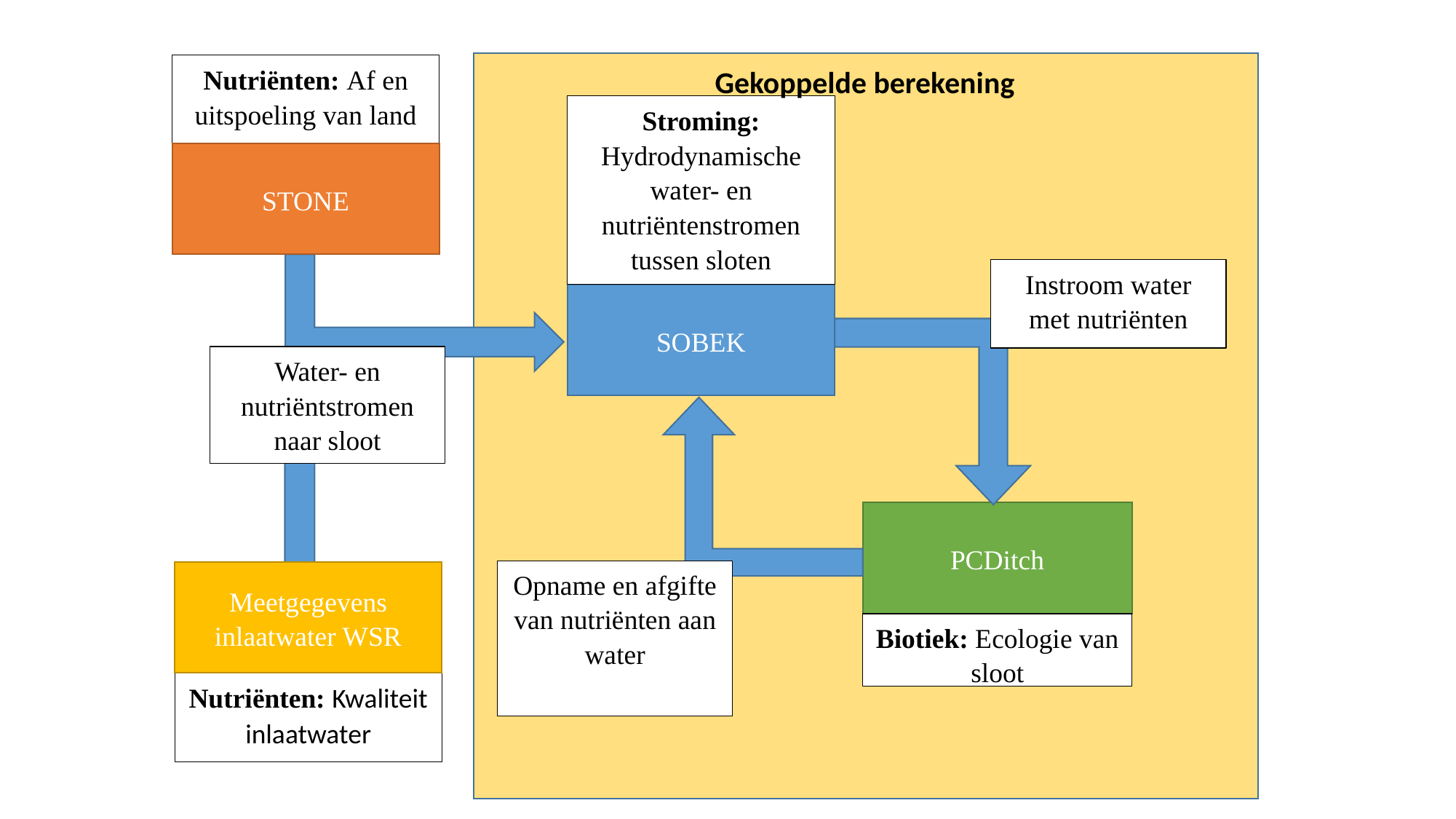

Gekoppelde berekening

Nutriënten: Af en uitspoeling van land
Stroming: Hydrodynamische water- en nutriëntenstromen tussen sloten
STONE

Instroom water met nutriënten
SOBEK

Water- en nutriëntstromen naar sloot

PCDitch
Opname en afgifte van nutriënten aan water
Meetgegevens inlaatwater WSR
Biotiek: Ecologie van sloot
Nutriënten: Kwaliteit inlaatwater